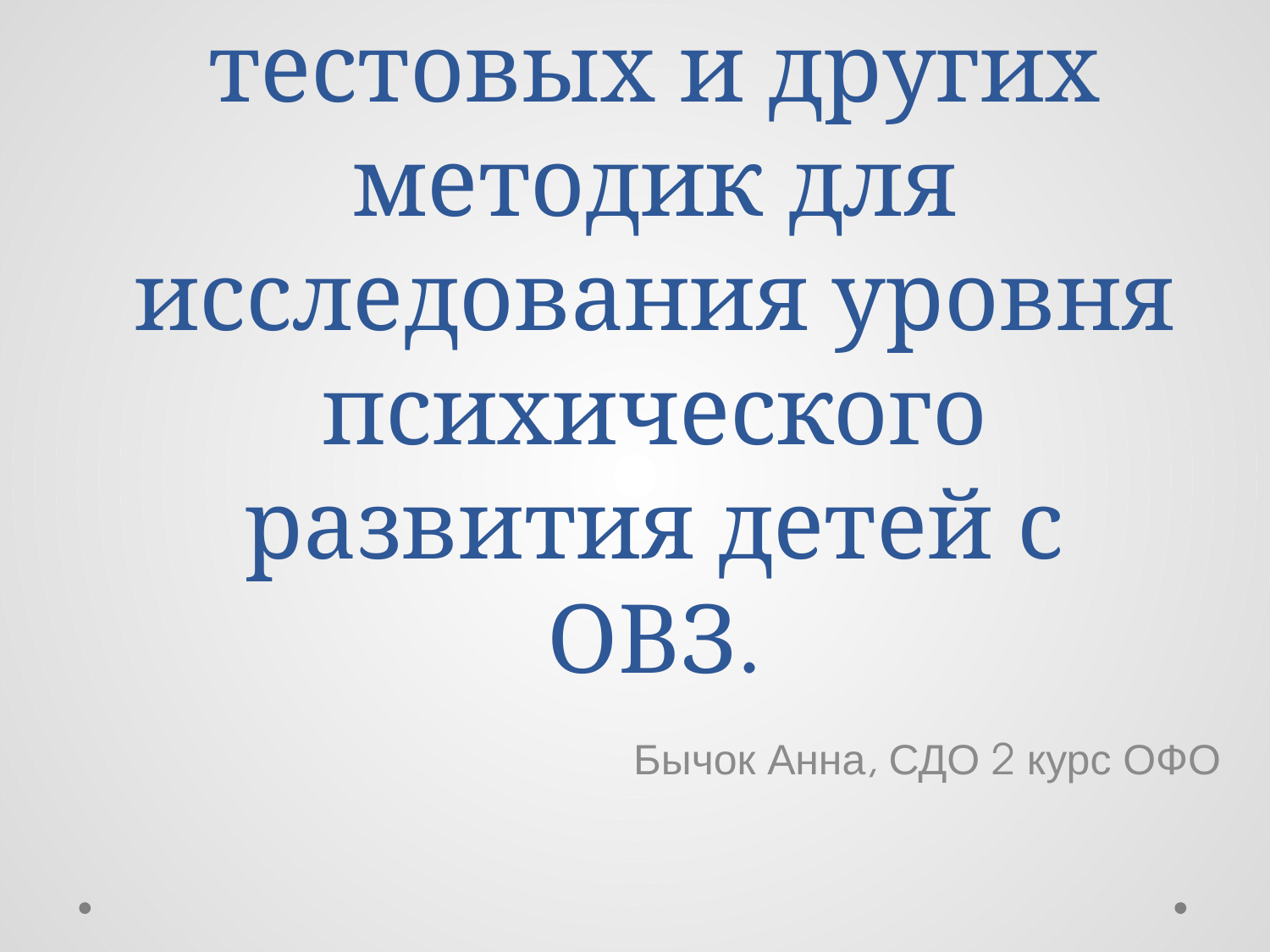

# Использование тестовых и других методик для исследования уровня психического развития детей с ОВЗ.
Бычок Анна, СДО 2 курс ОФО